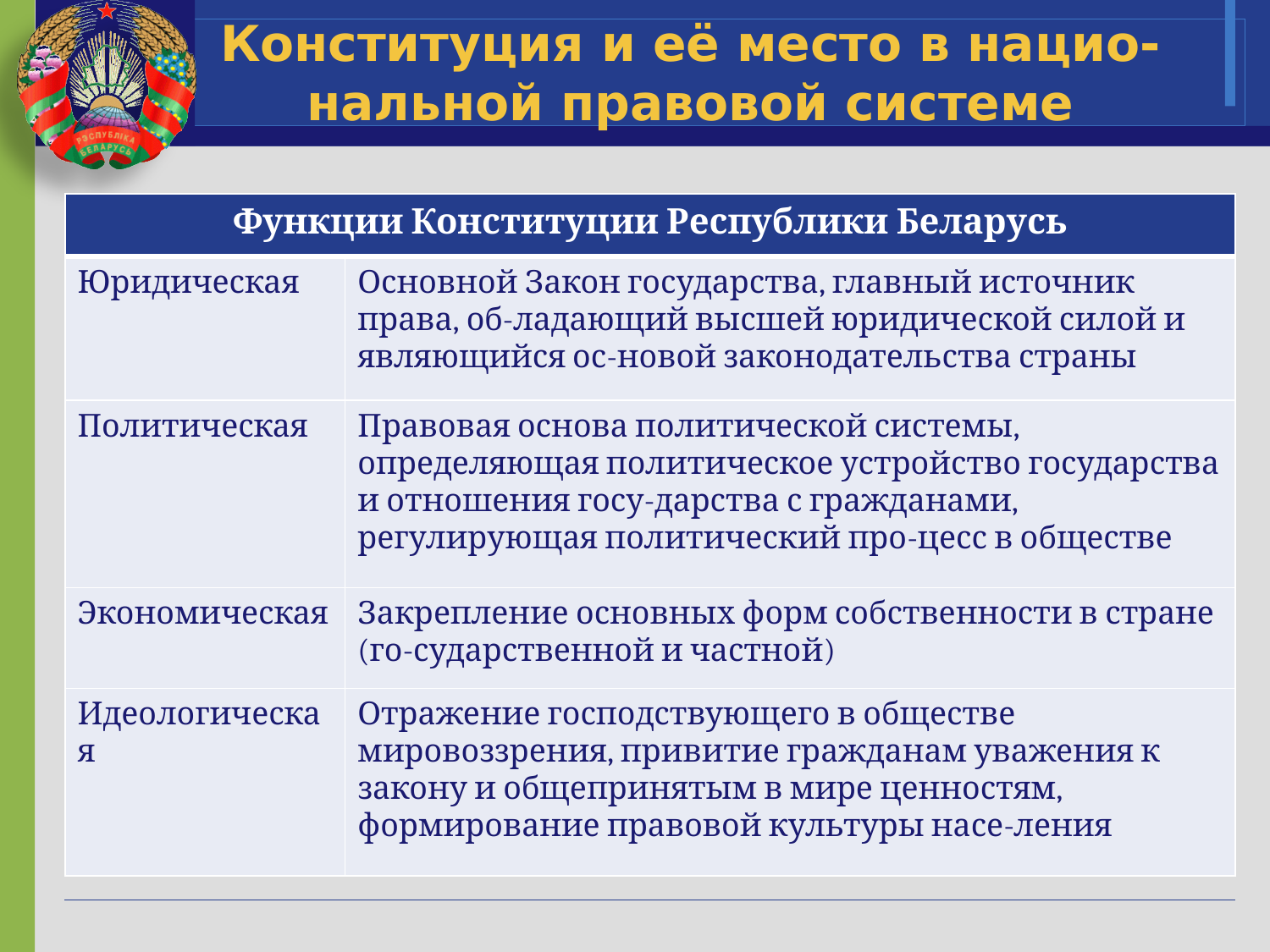

# Конституция и её место в нацио-нальной правовой системе
| Функции Конституции Республики Беларусь |  |
| --- | --- |
| Юридическая | Основной Закон государства, главный источник права, об-ладающий высшей юридической силой и являющийся ос-новой законодательства страны |
| Политическая | Правовая основа политической системы, определяющая политическое устройство государства и отношения госу-дарства с гражданами, регулирующая политический про-цесс в обществе |
| Экономическая | Закрепление основных форм собственности в стране (го-сударственной и частной) |
| Идеологическая | Отражение господствующего в обществе мировоззрения, привитие гражданам уважения к закону и общепринятым в мире ценностям, формирование правовой культуры насе-ления |